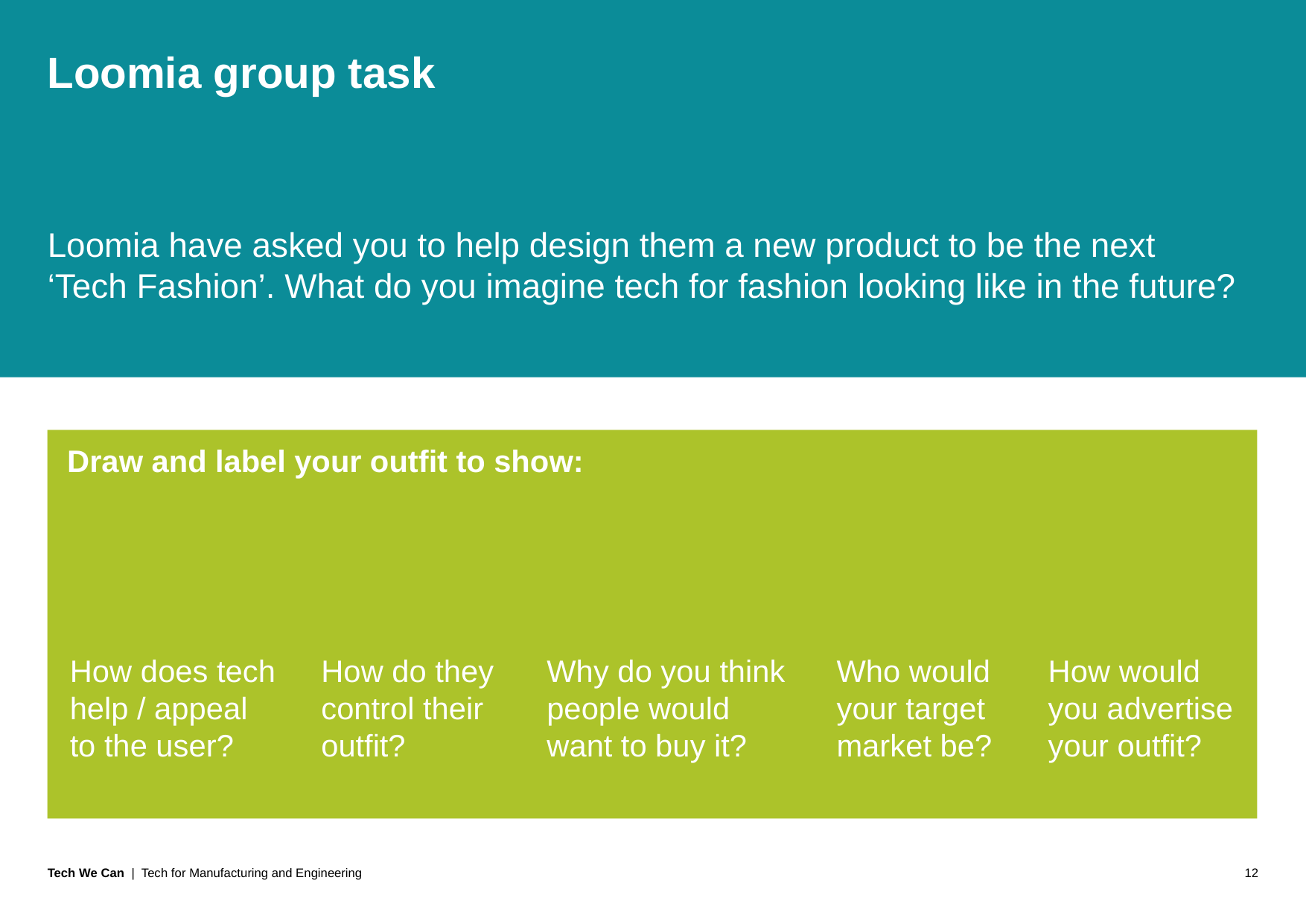

# Loomia group task
Loomia have asked you to help design them a new product to be the next
‘Tech Fashion’. What do you imagine tech for fashion looking like in the future?

Draw and label your outfit to show:
1
2
3
4
5
How does tech help / appeal to the user?
How do they control their outfit?
Why do you think people would want to buy it?
Who would your target market be?
How would you advertise your outfit?
Tech We Can  |  Tech for Manufacturing and Engineering
12